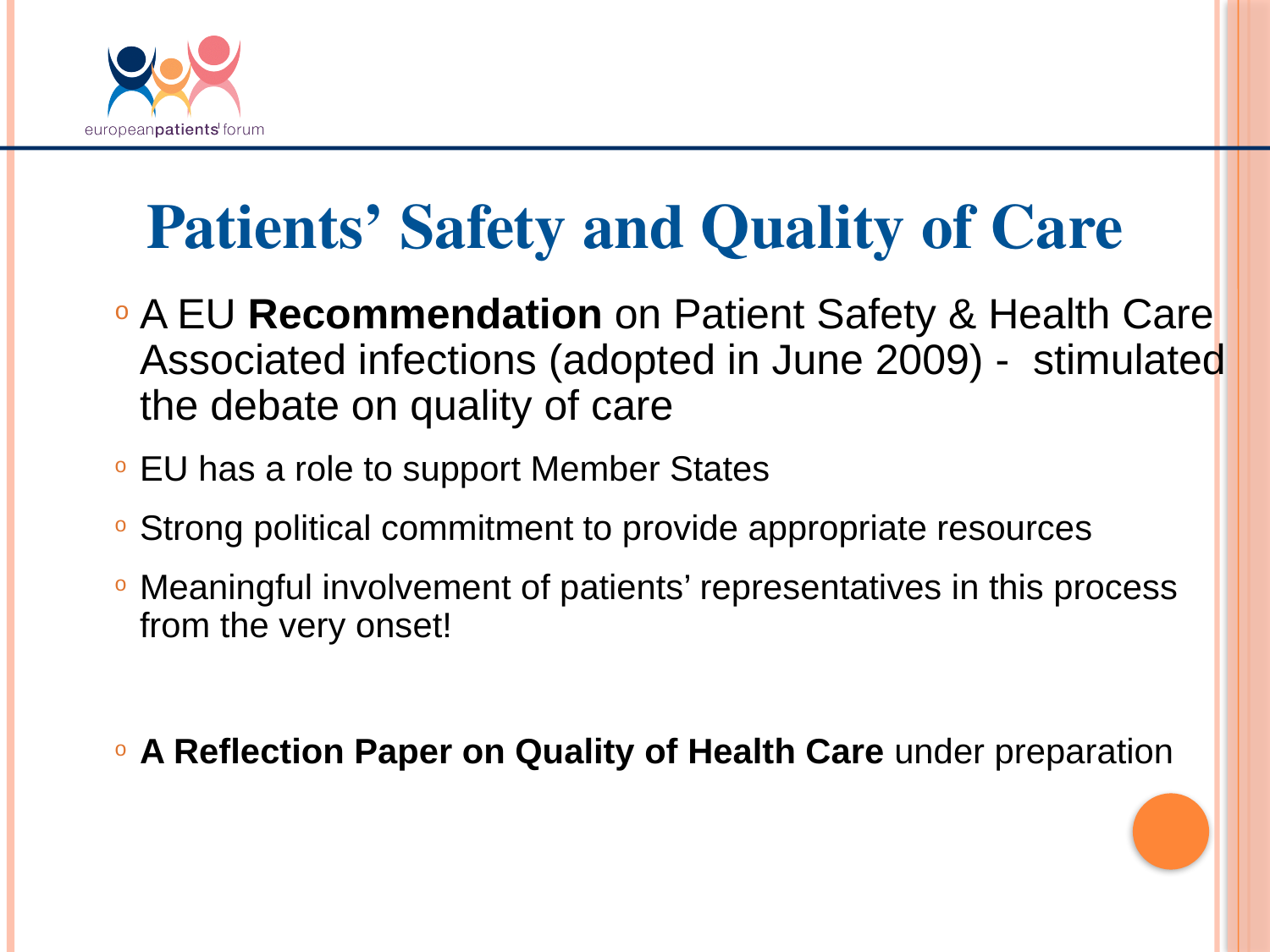

Patients’ Safety and Quality of Care
A EU Recommendation on Patient Safety & Health Care Associated infections (adopted in June 2009) -  stimulated the debate on quality of care
EU has a role to support Member States
Strong political commitment to provide appropriate resources
Meaningful involvement of patients’ representatives in this process from the very onset!

A Reflection Paper on Quality of Health Care under preparation